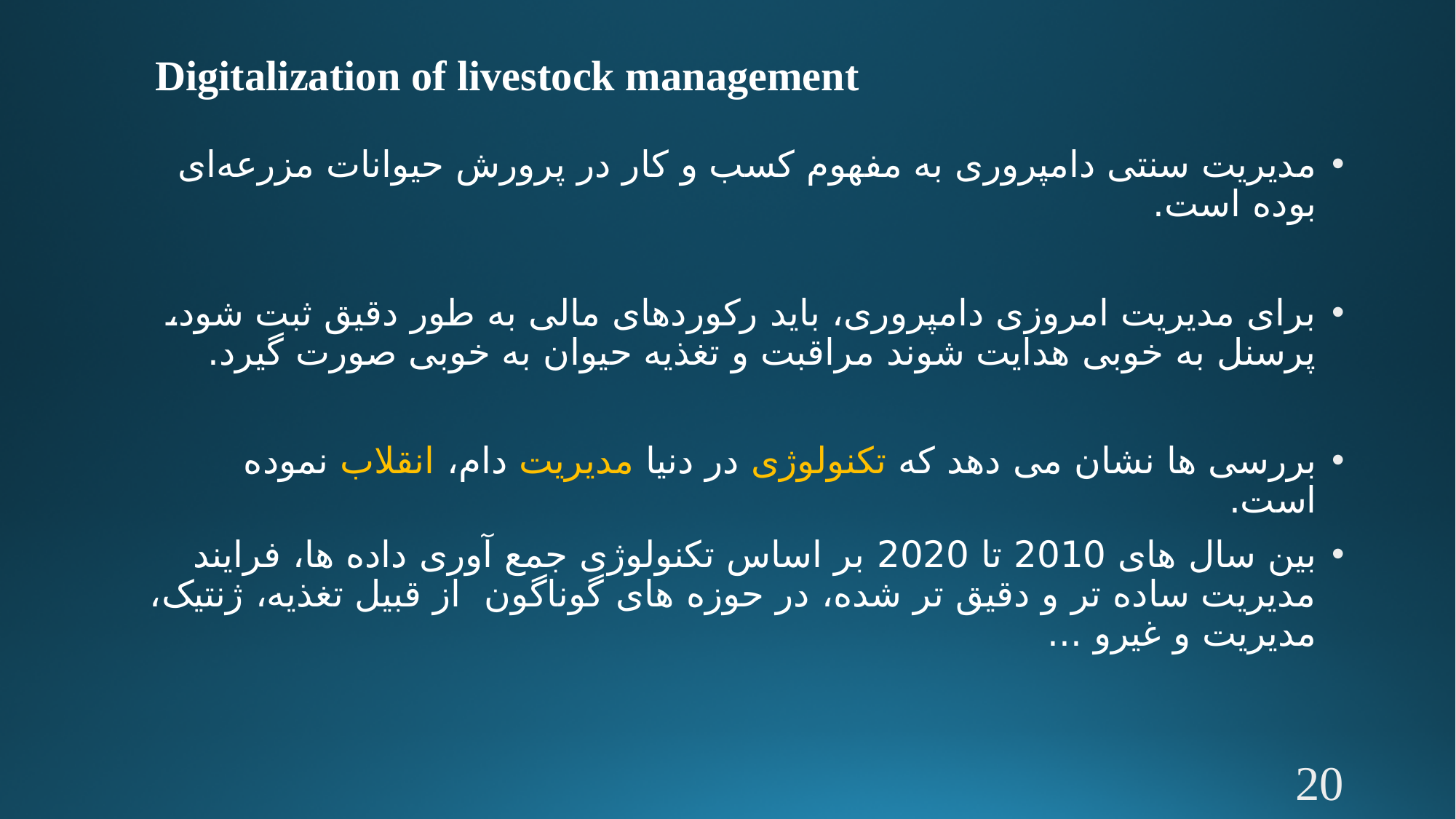

# Digitalization of livestock management
مدیریت سنتی دامپروری به مفهوم کسب و کار در پرورش حیوانات مزرعه‌ای بوده است.

برای مدیریت امروزی دامپروری، باید رکوردهای مالی به طور دقیق ثبت شود، پرسنل به خوبی هدایت شوند مراقبت و تغذیه حیوان به خوبی صورت گیرد.

بررسی ها نشان می دهد که تکنولوژی در دنیا مدیریت دام، انقلاب نموده است.
بین سال های 2010 تا 2020 بر اساس تکنولوژی جمع آوری داده ها، فرایند مدیریت ساده تر و دقیق تر شده، در حوزه های گوناگون  از قبیل تغذیه، ژنتیک، مدیریت و غیرو ...
20